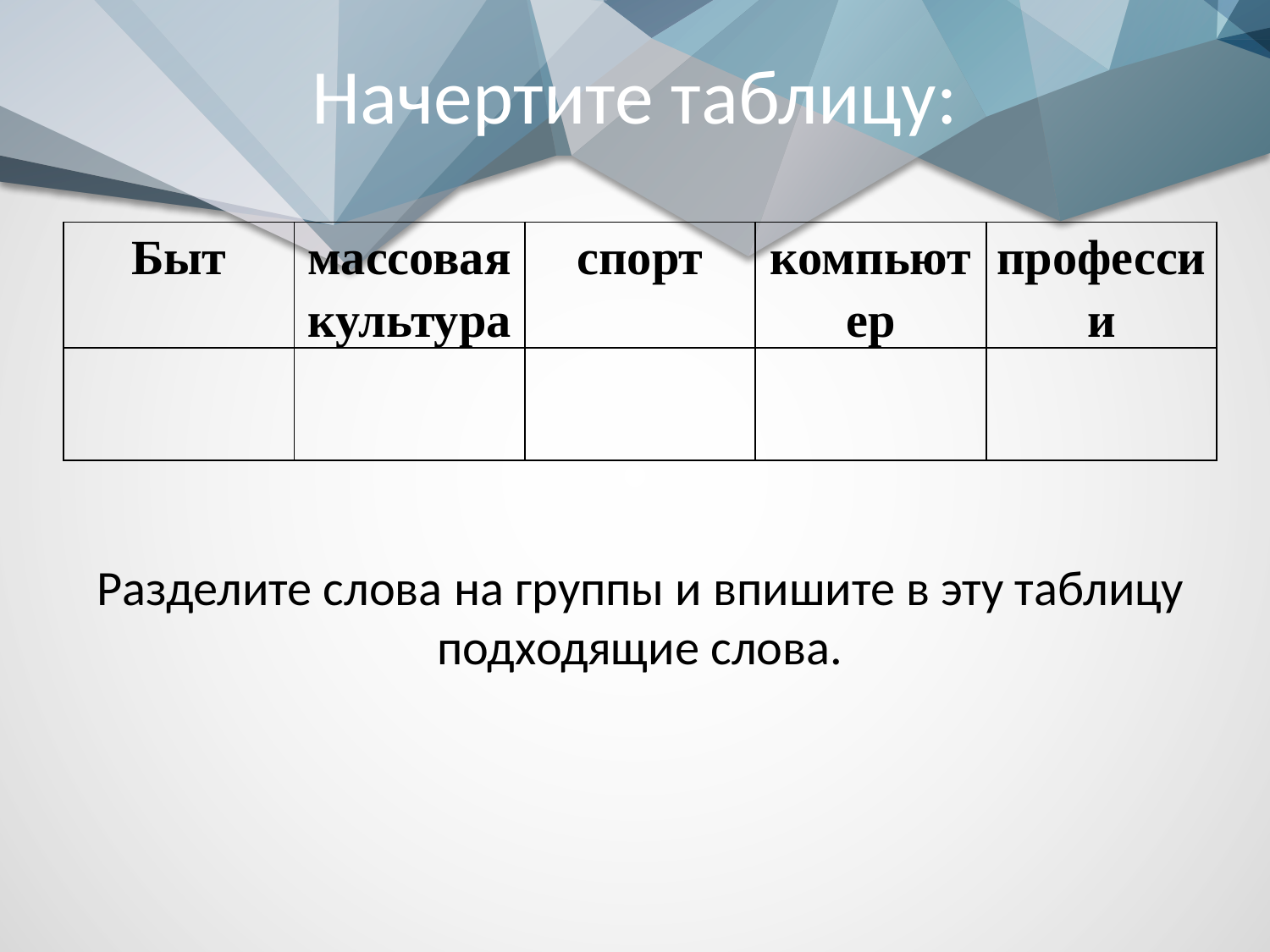

# Начертите таблицу:
| Быт | массовая культура | спорт | компьютер | профессии |
| --- | --- | --- | --- | --- |
|  |  |  |  |  |
Разделите слова на группы и впишите в эту таблицу подходящие слова.